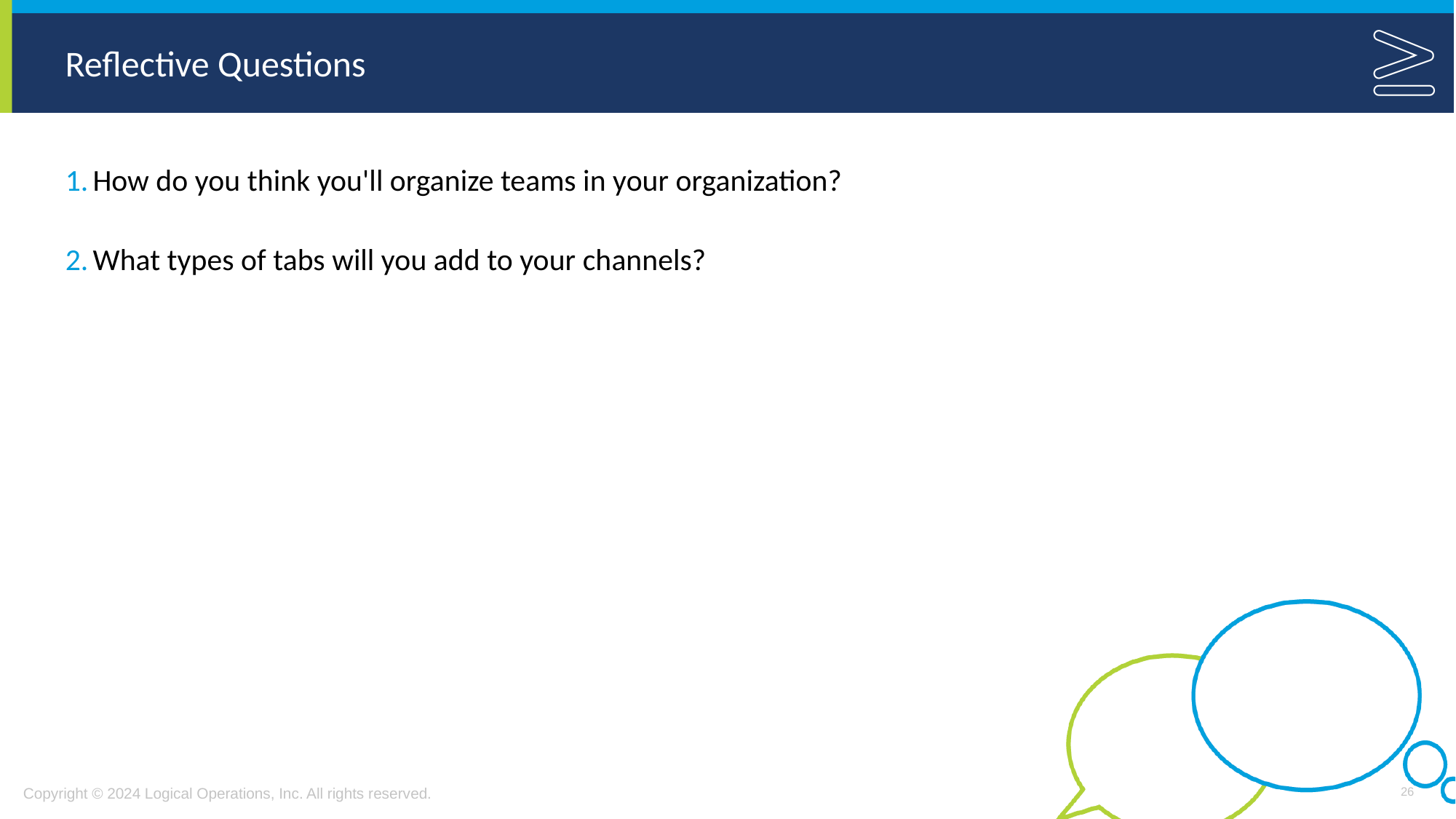

How do you think you'll organize teams in your organization?
What types of tabs will you add to your channels?
26